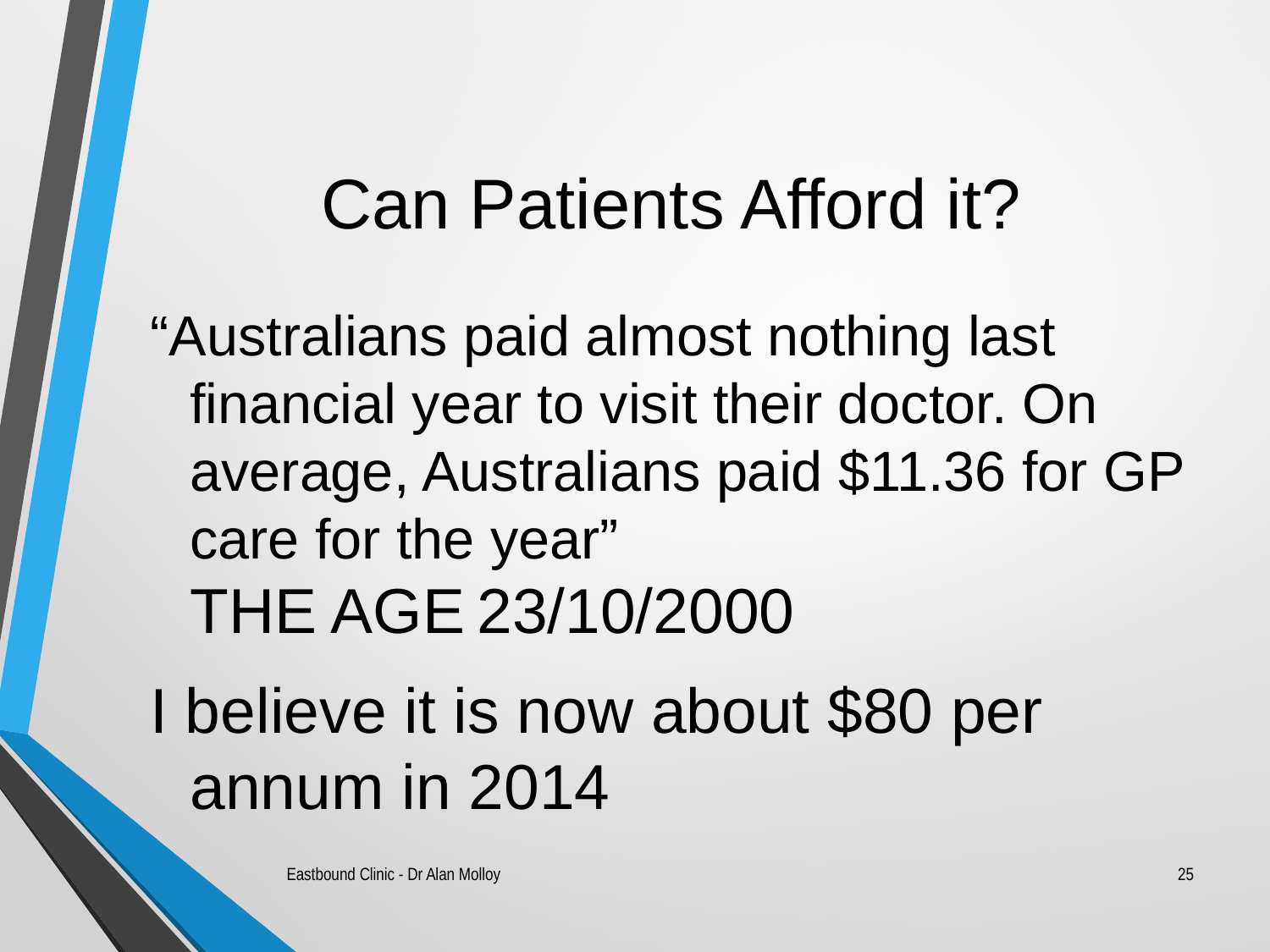

# Can Patients Afford it?
“Australians paid almost nothing last financial year to visit their doctor. On average, Australians paid $11.36 for GP care for the year”					THE AGE 23/10/2000
I believe it is now about $80 per annum in 2014
Eastbound Clinic - Dr Alan Molloy
25